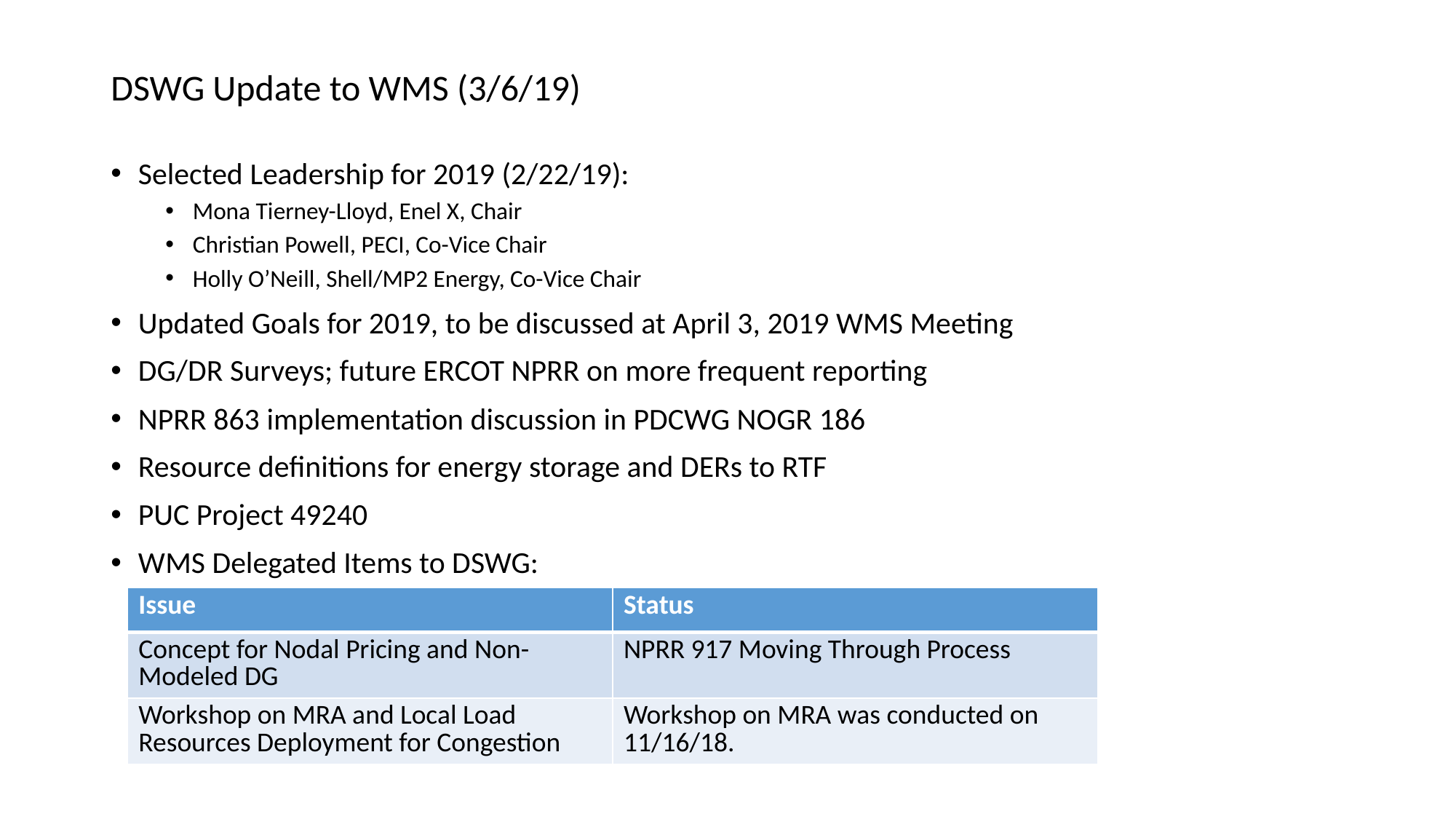

# DSWG Update to WMS (3/6/19)
Selected Leadership for 2019 (2/22/19):
Mona Tierney-Lloyd, Enel X, Chair
Christian Powell, PECI, Co-Vice Chair
Holly O’Neill, Shell/MP2 Energy, Co-Vice Chair
Updated Goals for 2019, to be discussed at April 3, 2019 WMS Meeting
DG/DR Surveys; future ERCOT NPRR on more frequent reporting
NPRR 863 implementation discussion in PDCWG NOGR 186
Resource definitions for energy storage and DERs to RTF
PUC Project 49240
WMS Delegated Items to DSWG:
| Issue | Status |
| --- | --- |
| Concept for Nodal Pricing and Non-Modeled DG | NPRR 917 Moving Through Process |
| Workshop on MRA and Local Load Resources Deployment for Congestion | Workshop on MRA was conducted on 11/16/18. |